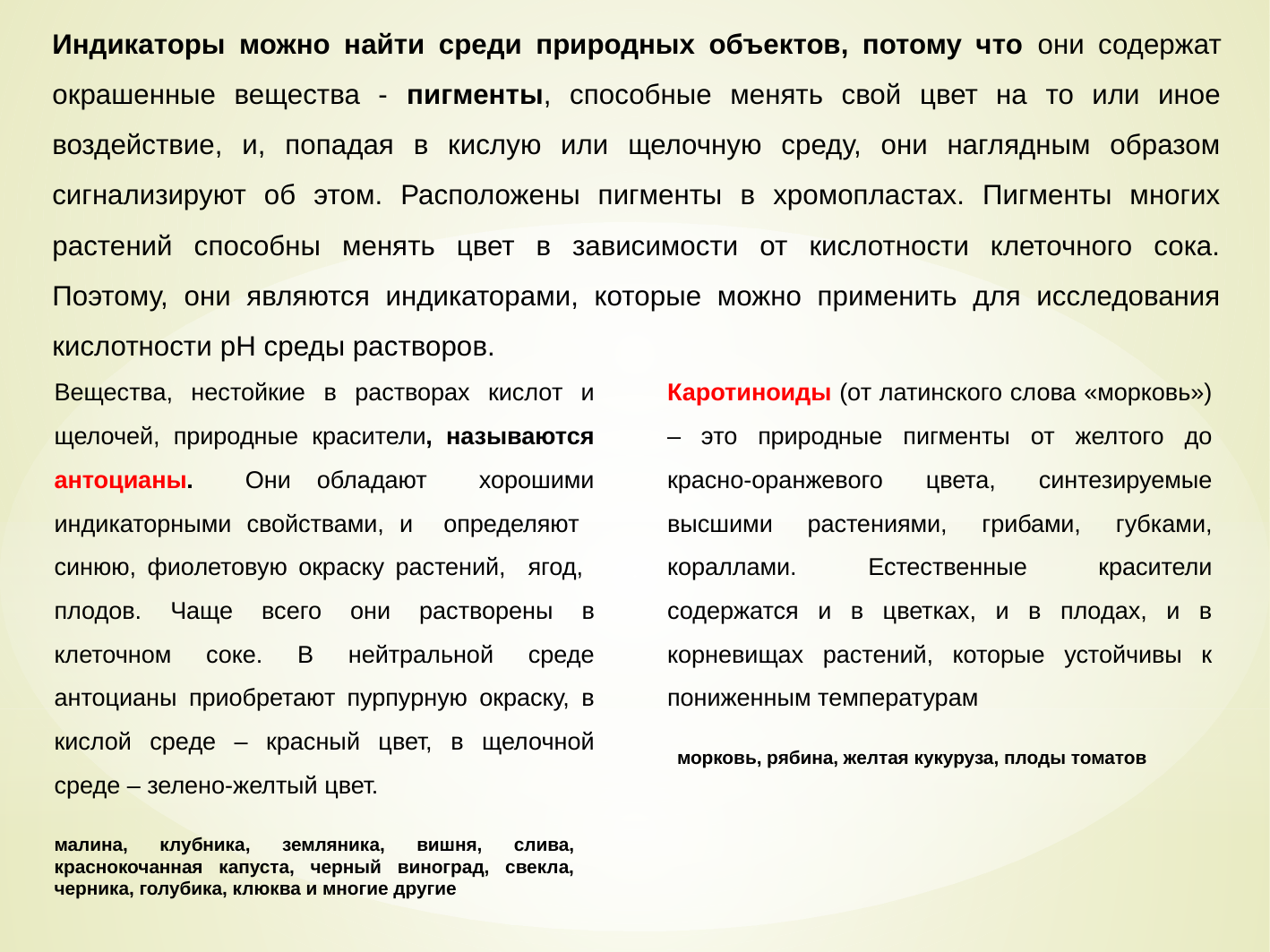

Индикаторы можно найти среди природных объектов, потому что они содержат окрашенные вещества - пигменты, способные менять свой цвет на то или иное воздействие, и, попадая в кислую или щелочную среду, они наглядным образом сигнализируют об этом. Расположены пигменты в хромопластах. Пигменты многих растений способны менять цвет в зависимости от кислотности клеточного сока. Поэтому, они являются индикаторами, которые можно применить для исследования кислотности pH среды растворов.
Вещества, нестойкие в растворах кислот и щелочей, природные красители, называются антоцианы.  Они обладают  хорошими индикаторными свойствами, и  определяют  синюю, фиолетовую окраску растений,  ягод,  плодов. Чаще всего они растворены в клеточном соке. В нейтральной среде антоцианы приобретают пурпурную окраску, в кислой среде – красный цвет, в щелочной среде – зелено-желтый цвет.
Каротиноиды (от латинского слова «морковь») – это природные пигменты от желтого до красно-оранжевого цвета, синтезируемые высшими растениями, грибами, губками, кораллами. Естественные красители содержатся и в цветках, и в плодах, и в корневищах растений, которые устойчивы к пониженным температурам
морковь, рябина, желтая кукуруза, плоды томатов
малина, клубника, земляника, вишня, слива, краснокочанная капуста, черный виноград, свекла, черника, голубика, клюква и многие другие